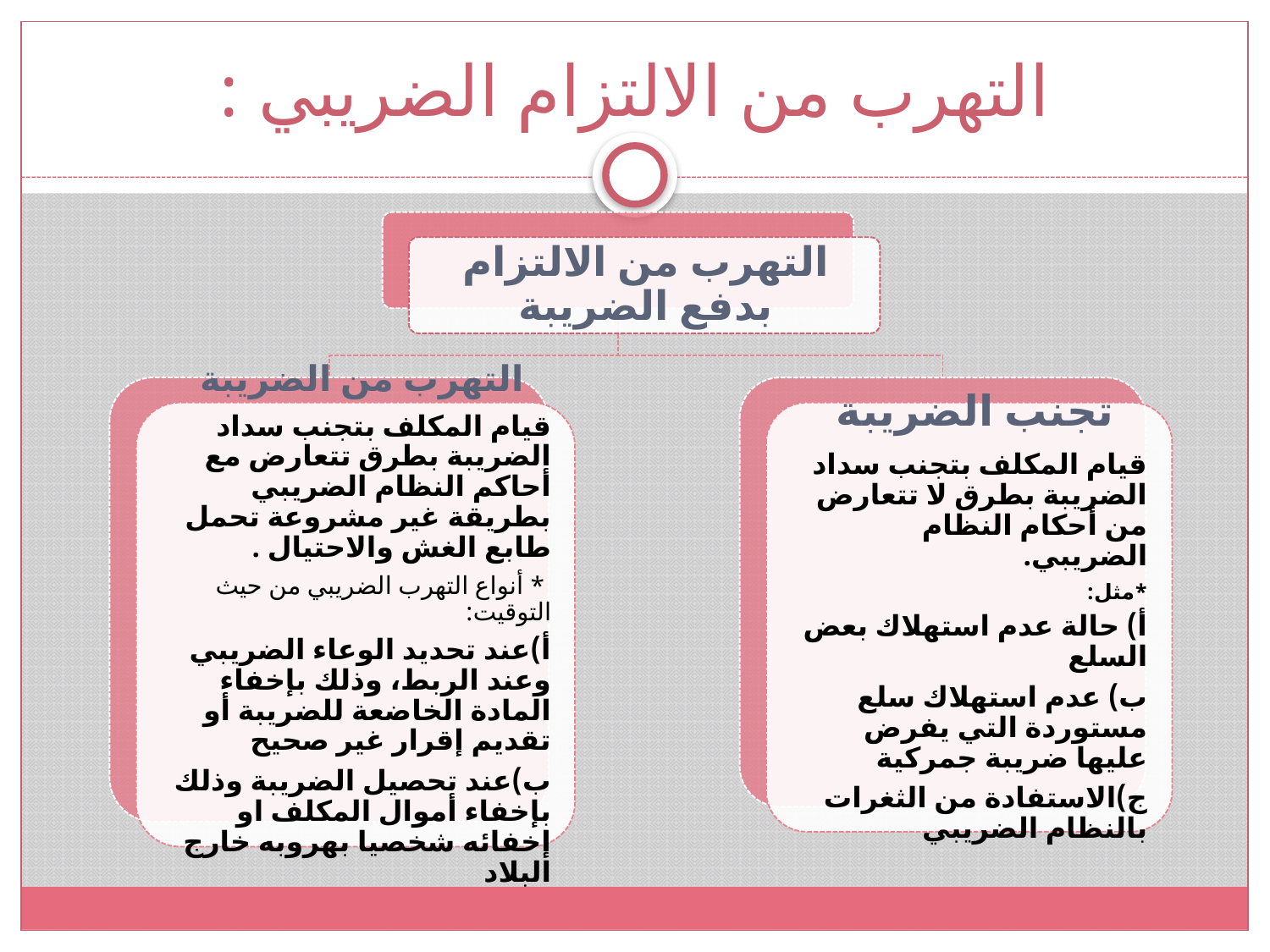

# التهرب من الالتزام الضريبي :
التهرب من الالتزام بدفع الضريبة
التهرب من الضريبة
قيام المكلف بتجنب سداد الضريبة بطرق تتعارض مع أحاكم النظام الضريبي بطريقة غير مشروعة تحمل طابع الغش والاحتيال .
 * أنواع التهرب الضريبي من حيث التوقيت:
أ)عند تحديد الوعاء الضريبي وعند الربط، وذلك بإخفاء المادة الخاضعة للضريبة أو تقديم إقرار غير صحيح
ب)عند تحصيل الضريبة وذلك بإخفاء أموال المكلف او إخفائه شخصيا بهروبه خارج البلاد
تجنب الضريبة
قيام المكلف بتجنب سداد الضريبة بطرق لا تتعارض من أحكام النظام الضريبي.
*مثل:
أ) حالة عدم استهلاك بعض السلع
ب) عدم استهلاك سلع مستوردة التي يفرض عليها ضريبة جمركية
ج)الاستفادة من الثغرات بالنظام الضريبي